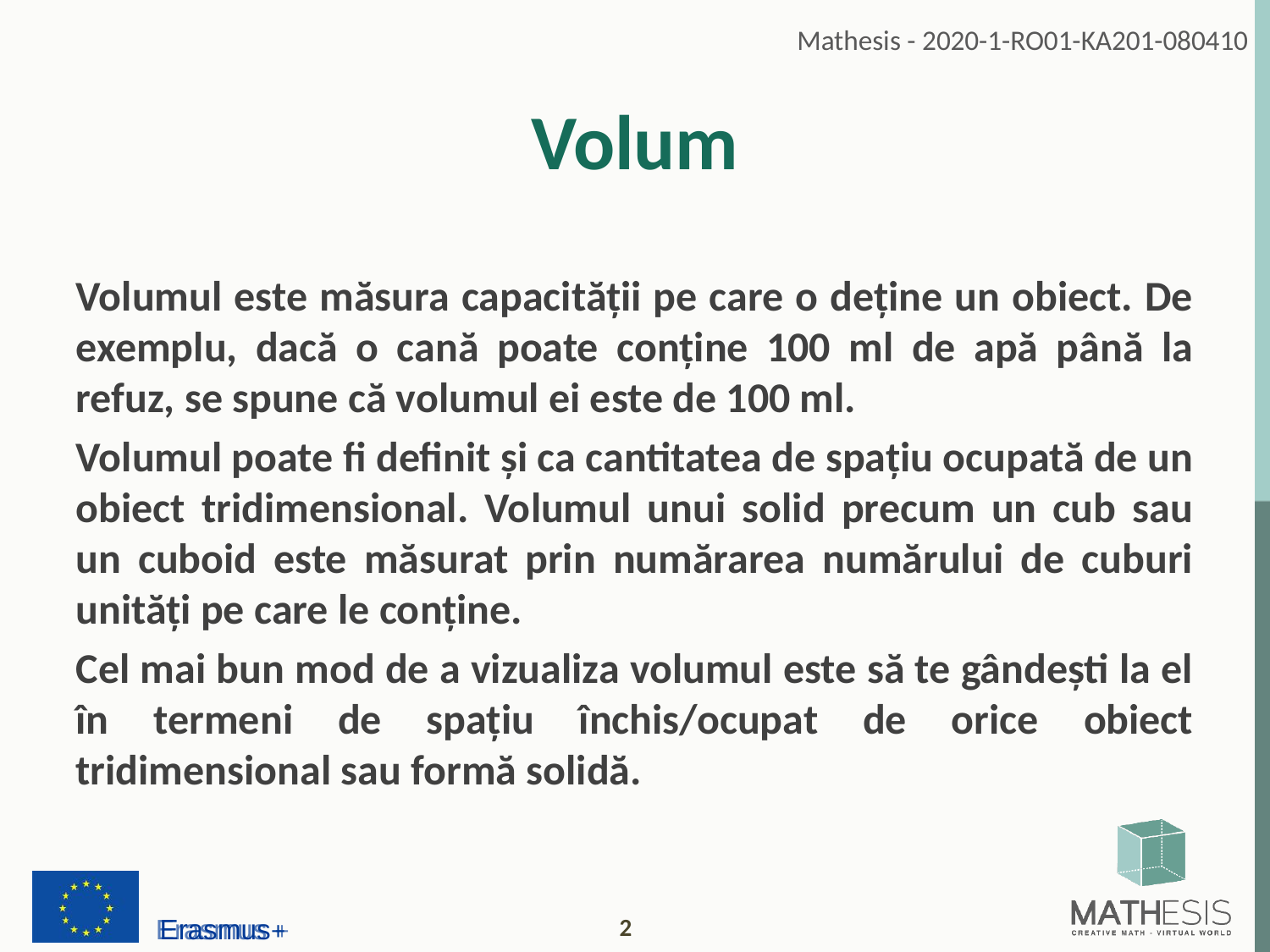

# Volum
Volumul este măsura capacității pe care o deține un obiect. De exemplu, dacă o cană poate conține 100 ml de apă până la refuz, se spune că volumul ei este de 100 ml.
Volumul poate fi definit și ca cantitatea de spațiu ocupată de un obiect tridimensional. Volumul unui solid precum un cub sau un cuboid este măsurat prin numărarea numărului de cuburi unități pe care le conține.
Cel mai bun mod de a vizualiza volumul este să te gândești la el în termeni de spațiu închis/ocupat de orice obiect tridimensional sau formă solidă.